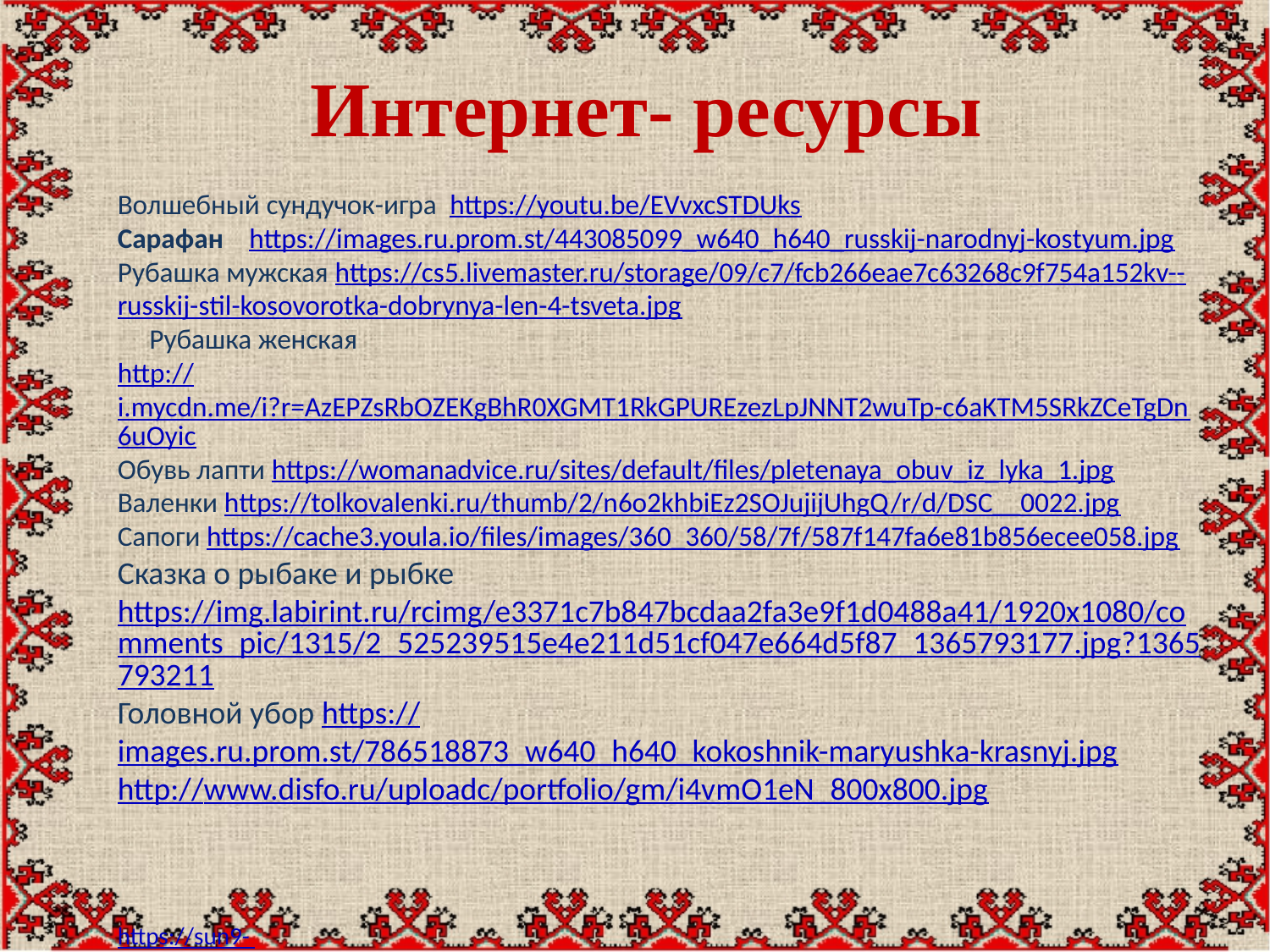

# Интернет- ресурсы
Волшебный сундучок-игра  https://youtu.be/EVvxcSTDUks
Сарафан    https://images.ru.prom.st/443085099_w640_h640_russkij-narodnyj-kostyum.jpg
Рубашка мужская https://cs5.livemaster.ru/storage/09/c7/fcb266eae7c63268c9f754a152kv--russkij-stil-kosovorotka-dobrynya-len-4-tsveta.jpg
     Рубашка женская
http://i.mycdn.me/i?r=AzEPZsRbOZEKgBhR0XGMT1RkGPUREzezLpJNNT2wuTp-c6aKTM5SRkZCeTgDn6uOyic
Обувь лапти https://womanadvice.ru/sites/default/files/pletenaya_obuv_iz_lyka_1.jpg
Валенки https://tolkovalenki.ru/thumb/2/n6o2khbiEz2SOJujijUhgQ/r/d/DSC__0022.jpg
Сапоги https://cache3.youla.io/files/images/360_360/58/7f/587f147fa6e81b856ecee058.jpg
Сказка о рыбаке и рыбке https://img.labirint.ru/rcimg/e3371c7b847bcdaa2fa3e9f1d0488a41/1920x1080/comments_pic/1315/2_525239515e4e211d51cf047e664d5f87_1365793177.jpg?1365793211
Головной убор https://images.ru.prom.st/786518873_w640_h640_kokoshnik-maryushka-krasnyj.jpg
http://www.disfo.ru/uploadc/portfolio/gm/i4vmO1eN_800x800.jpg

https://sun9- 70.userapi.com/impf/DVBnCiQLyk68bJJgcLFJmROxg8UWKouKCzgQtw/FLGJB3muL1c.jpg?size=604x340&quality=96&sign=054c9b11f7d98bde3b30e8bb8dd926c5&type=album